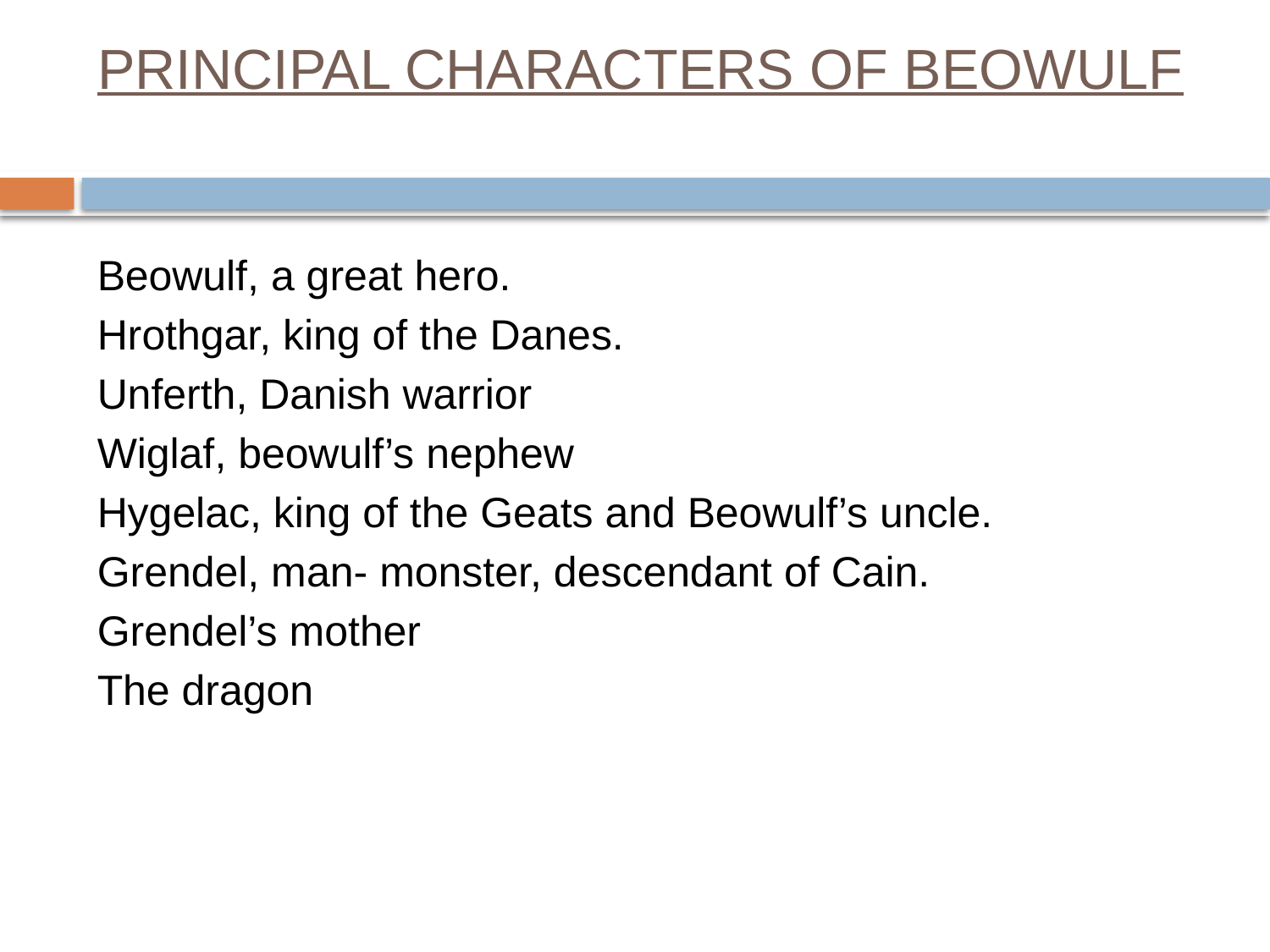

# PRINCIPAL CHARACTERS OF BEOWULF
Beowulf, a great hero.
Hrothgar, king of the Danes.
Unferth, Danish warrior
Wiglaf, beowulf’s nephew
Hygelac, king of the Geats and Beowulf’s uncle.
Grendel, man- monster, descendant of Cain.
Grendel’s mother
The dragon